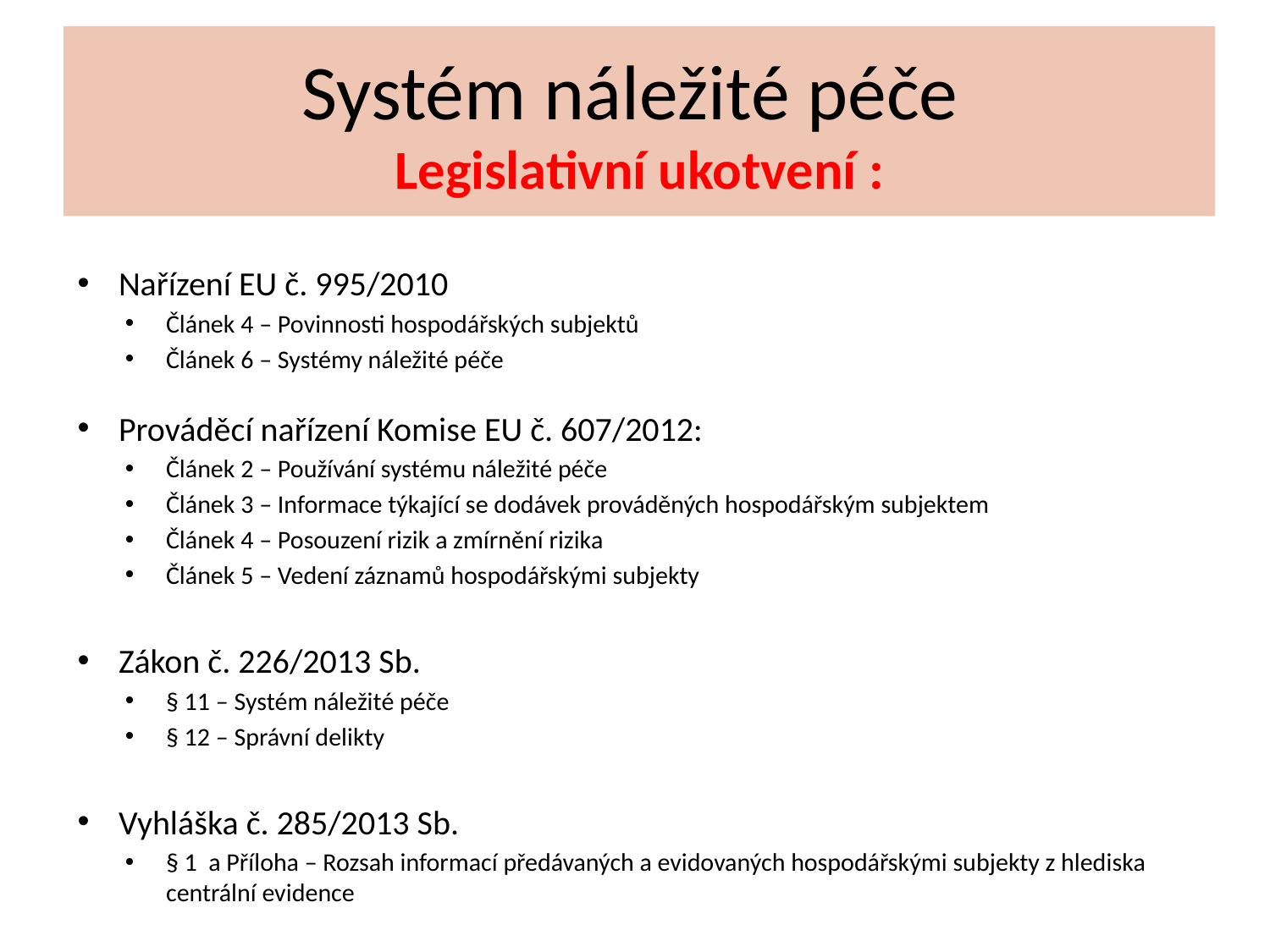

# Systém náležité péče Legislativní ukotvení :

Nařízení EU č. 995/2010
Článek 4 – Povinnosti hospodářských subjektů
Článek 6 – Systémy náležité péče

Prováděcí nařízení Komise EU č. 607/2012:
Článek 2 – Používání systému náležité péče
Článek 3 – Informace týkající se dodávek prováděných hospodářským subjektem
Článek 4 – Posouzení rizik a zmírnění rizika
Článek 5 – Vedení záznamů hospodářskými subjekty

Zákon č. 226/2013 Sb.
§ 11 – Systém náležité péče
§ 12 – Správní delikty

Vyhláška č. 285/2013 Sb.
§ 1  a Příloha – Rozsah informací předávaných a evidovaných hospodářskými subjekty z hlediska centrální evidence